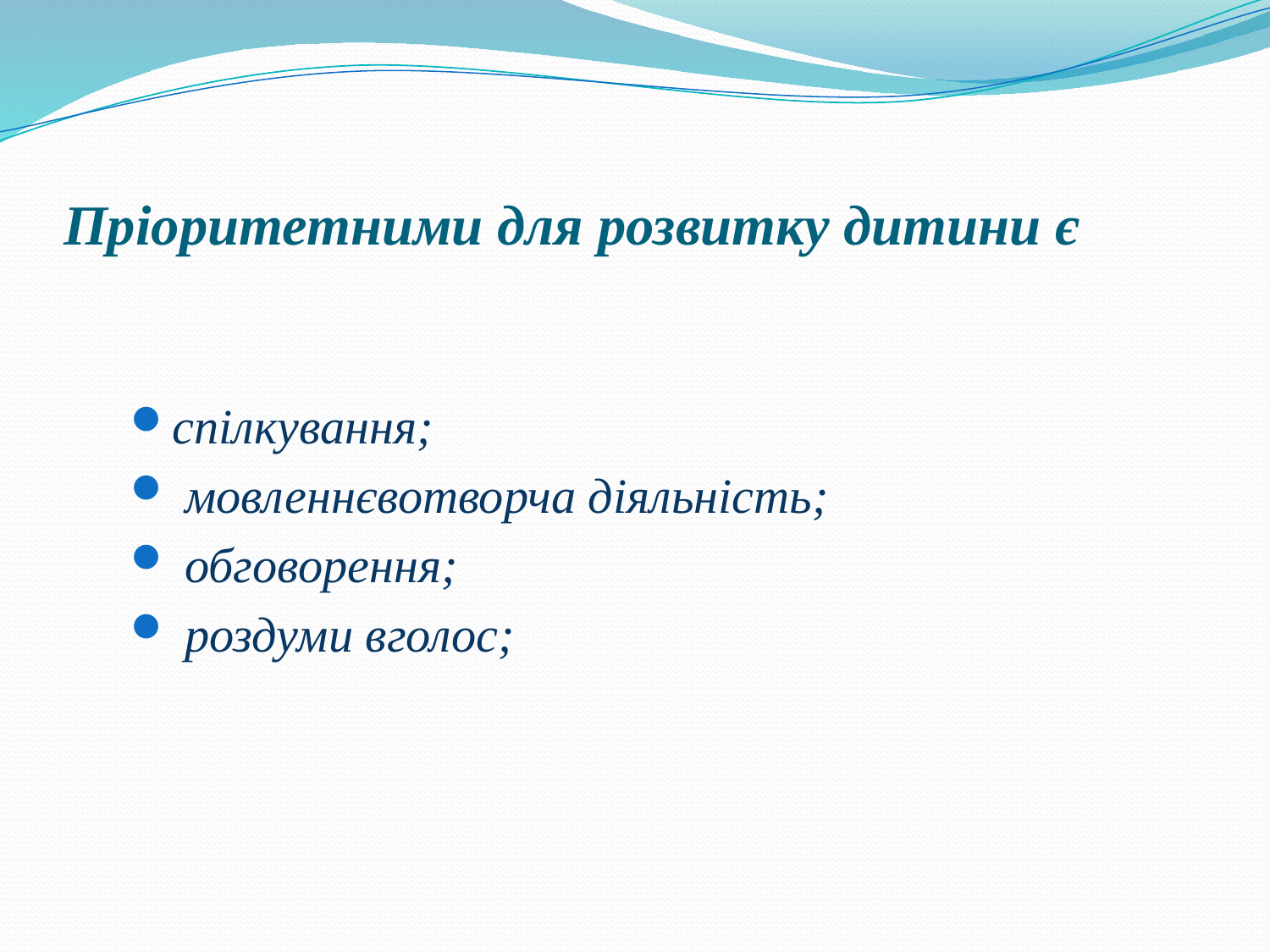

# Пріоритетними для розвитку дитини є

спілкування;
 мовленнєвотворча діяльність;
 обговорення;
 роздуми вголос;